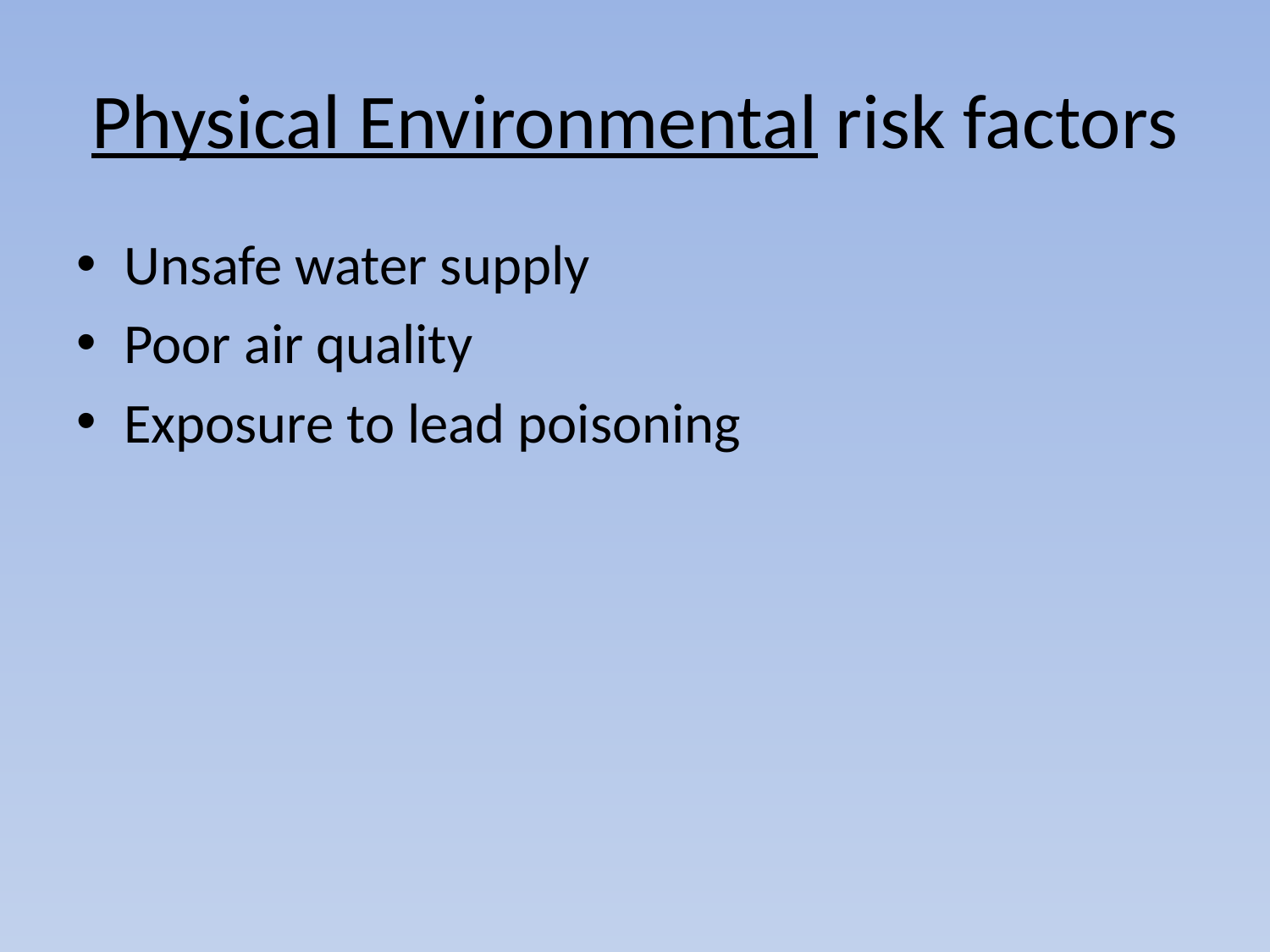

# Physical Environmental risk factors
Unsafe water supply
Poor air quality
Exposure to lead poisoning